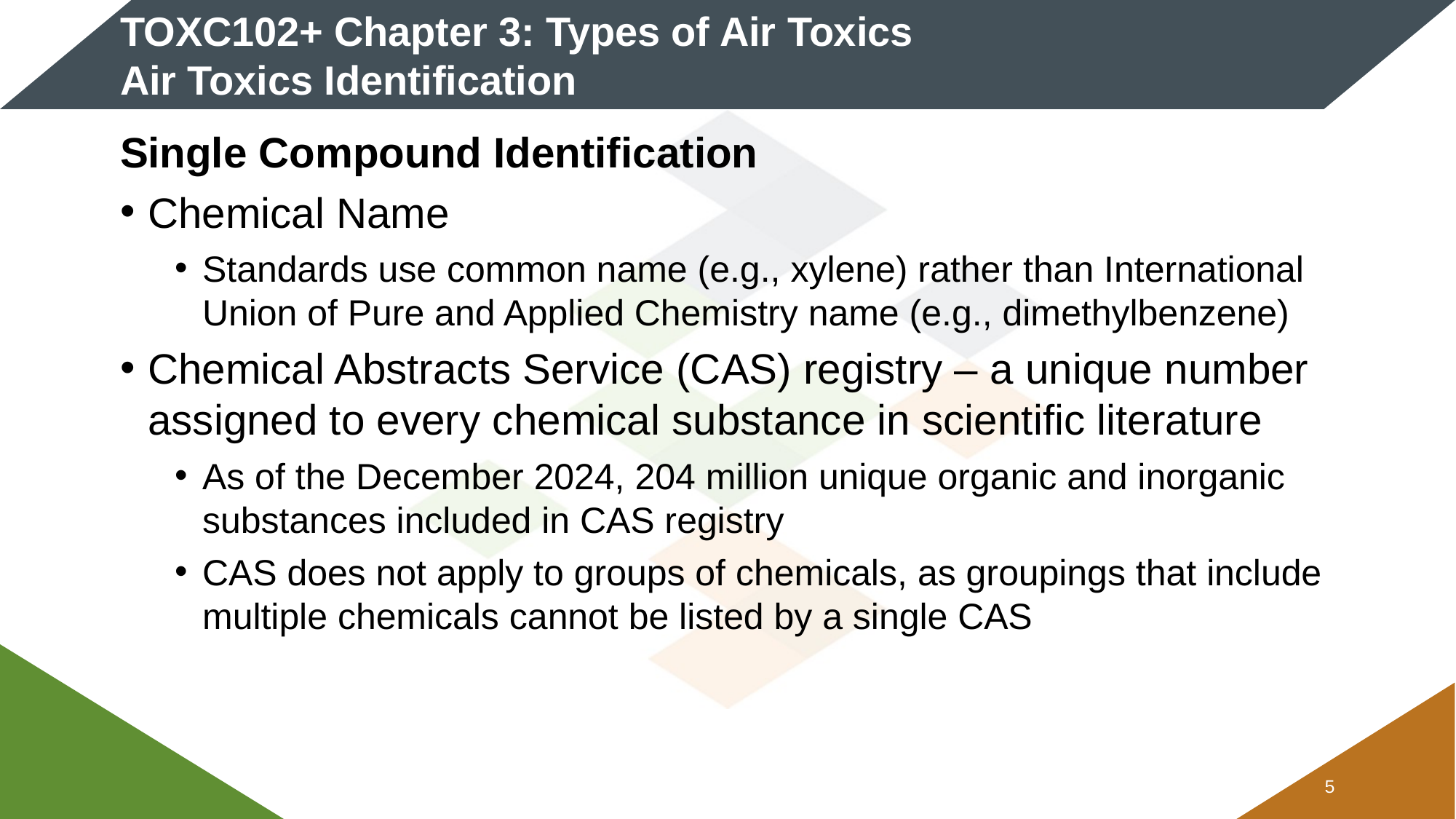

# TOXC102+ Chapter 3: Types of Air Toxics Air Toxics Identification
Single Compound Identification
Chemical Name
Standards use common name (e.g., xylene) rather than International Union of Pure and Applied Chemistry name (e.g., dimethylbenzene)
Chemical Abstracts Service (CAS) registry – a unique number assigned to every chemical substance in scientific literature
As of the December 2024, 204 million unique organic and inorganic substances included in CAS registry
CAS does not apply to groups of chemicals, as groupings that include multiple chemicals cannot be listed by a single CAS
5